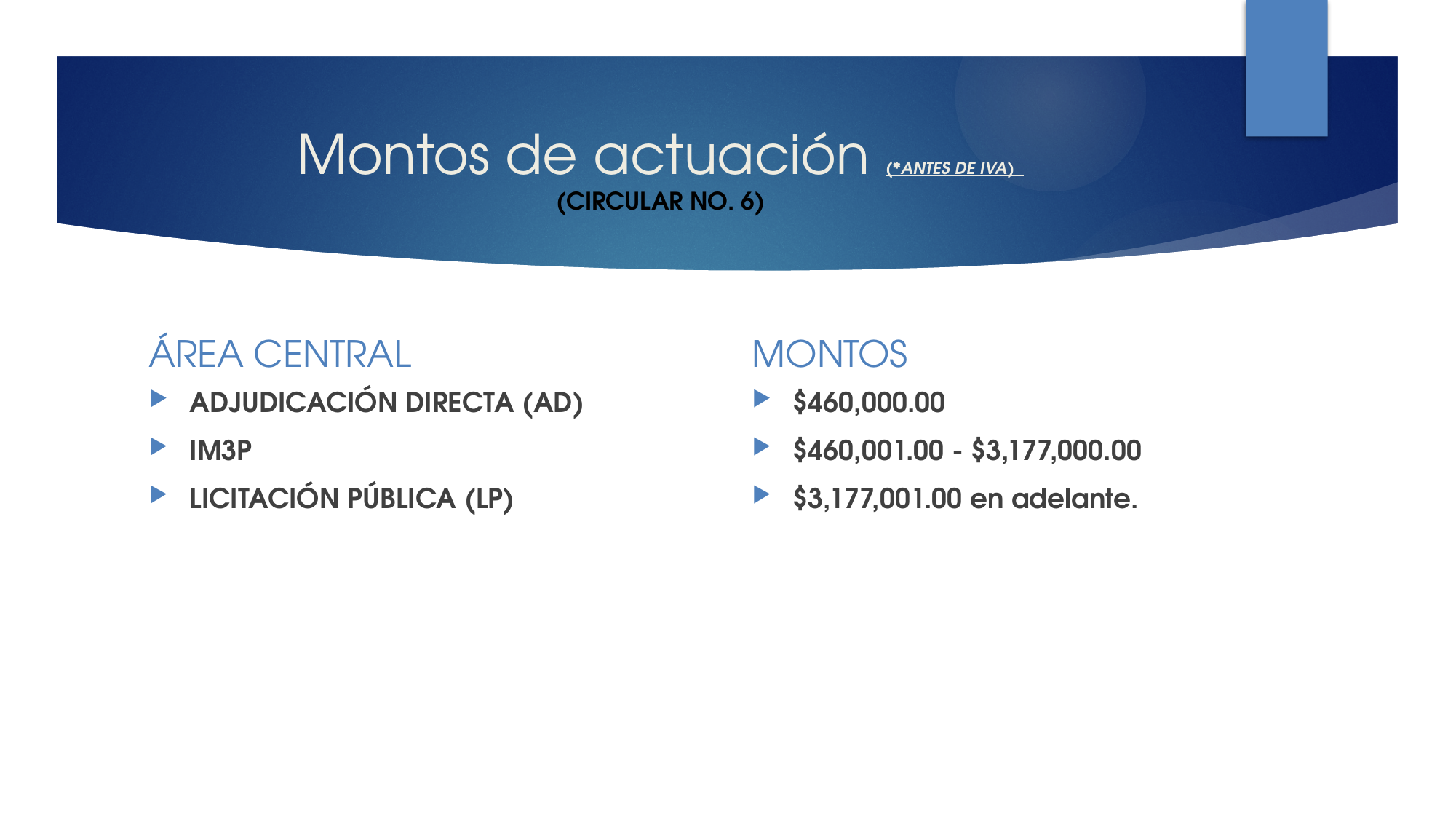

# Montos de actuación (*ANTES DE IVA) (CIRCULAR NO. 6)
ÁREA CENTRAL
MONTOS
ADJUDICACIÓN DIRECTA (AD)
IM3P
LICITACIÓN PÚBLICA (LP)
$460,000.00
$460,001.00 - $3,177,000.00
$3,177,001.00 en adelante.